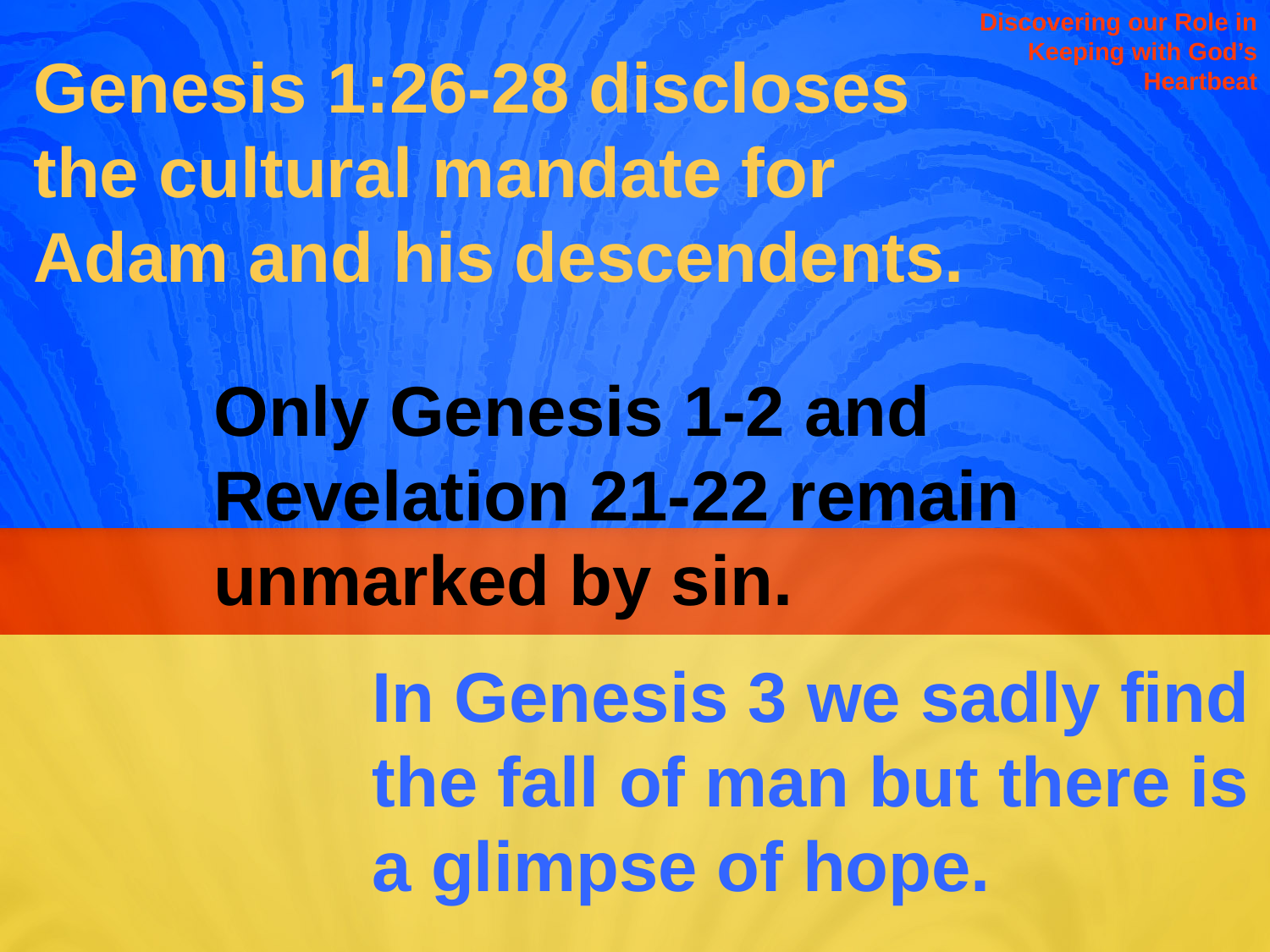

Discovering our Role in Keeping with God’s Heartbeat
Genesis 1:26-28 discloses the cultural mandate for Adam and his descendents.
Only Genesis 1-2 and Revelation 21-22 remain unmarked by sin.
In Genesis 3 we sadly find the fall of man but there is a glimpse of hope.